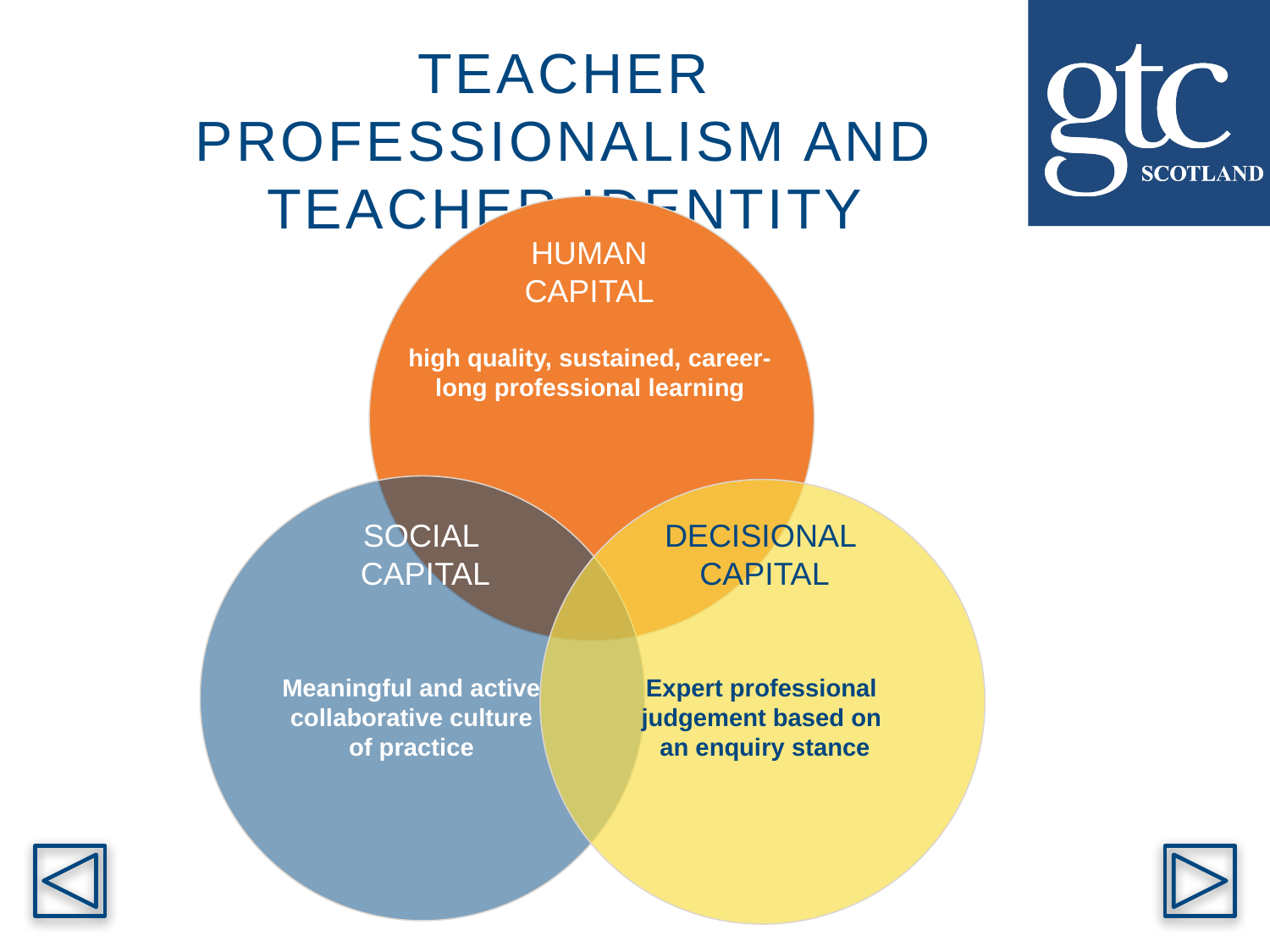

TEACHER PROFESSIONALISM AND TEACHER IDENTITY

HUMAN
CAPITAL
high quality, sustained, career-long professional learning

SOCIAL
CAPITAL
DECISIONAL
CAPITAL
Meaningful and active
collaborative culture
of practice
Expert professional
judgement based on
an enquiry stance